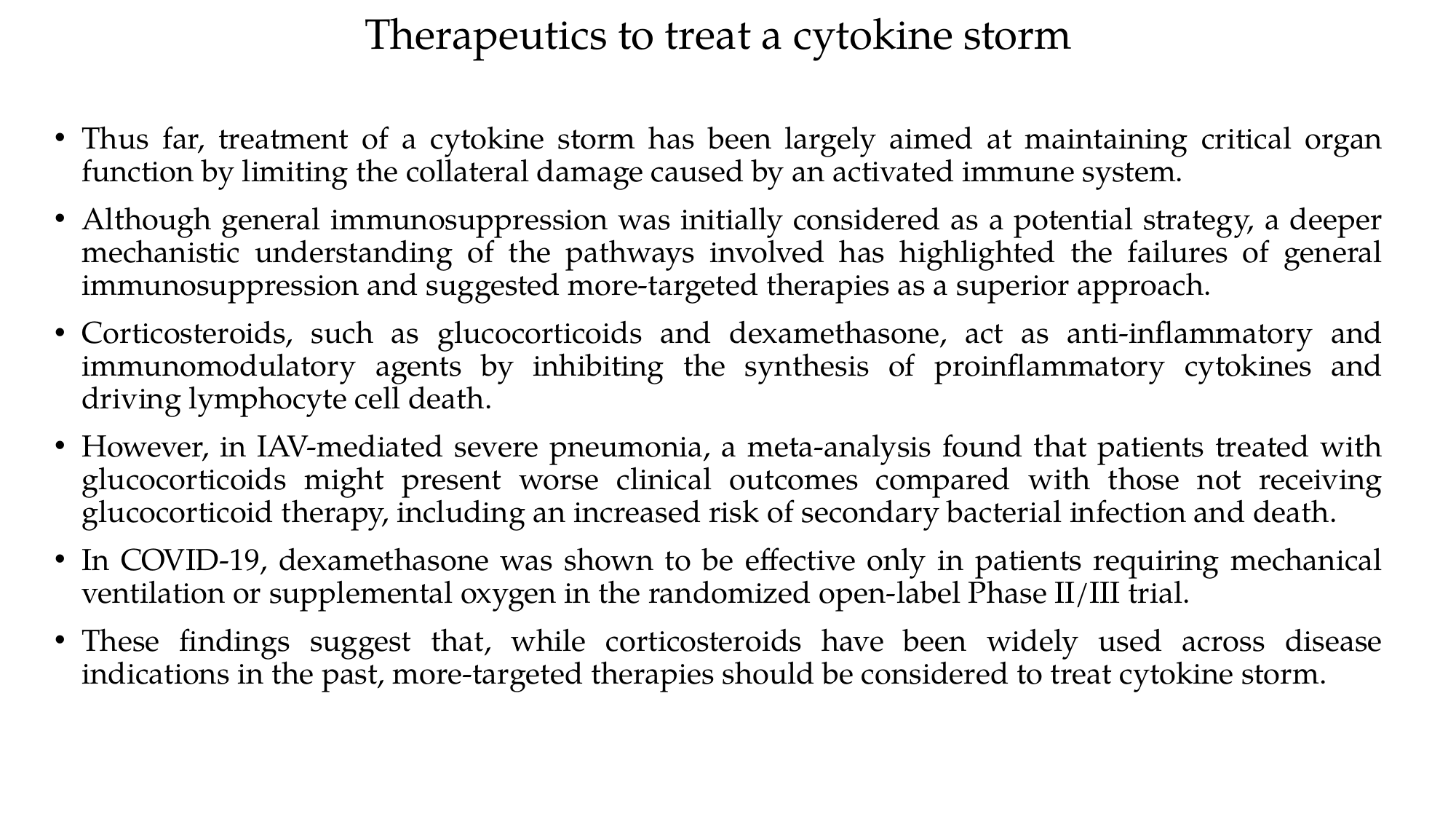

# Therapeutics to treat a cytokine storm
Thus far, treatment of a cytokine storm has been largely aimed at maintaining critical organ function by limiting the collateral damage caused by an activated immune system.
Although general immunosuppression was initially considered as a potential strategy, a deeper mechanistic understanding of the pathways involved has highlighted the failures of general immunosuppression and suggested more-targeted therapies as a superior approach.
Corticosteroids, such as glucocorticoids and dexamethasone, act as anti-inflammatory and immunomodulatory agents by inhibiting the synthesis of proinflammatory cytokines and driving lymphocyte cell death.
However, in IAV-mediated severe pneumonia, a meta-analysis found that patients treated with glucocorticoids might present worse clinical outcomes compared with those not receiving glucocorticoid therapy, including an increased risk of secondary bacterial infection and death.
In COVID-19, dexamethasone was shown to be effective only in patients requiring mechanical ventilation or supplemental oxygen in the randomized open-label Phase II/III trial.
These findings suggest that, while corticosteroids have been widely used across disease indications in the past, more-targeted therapies should be considered to treat cytokine storm.